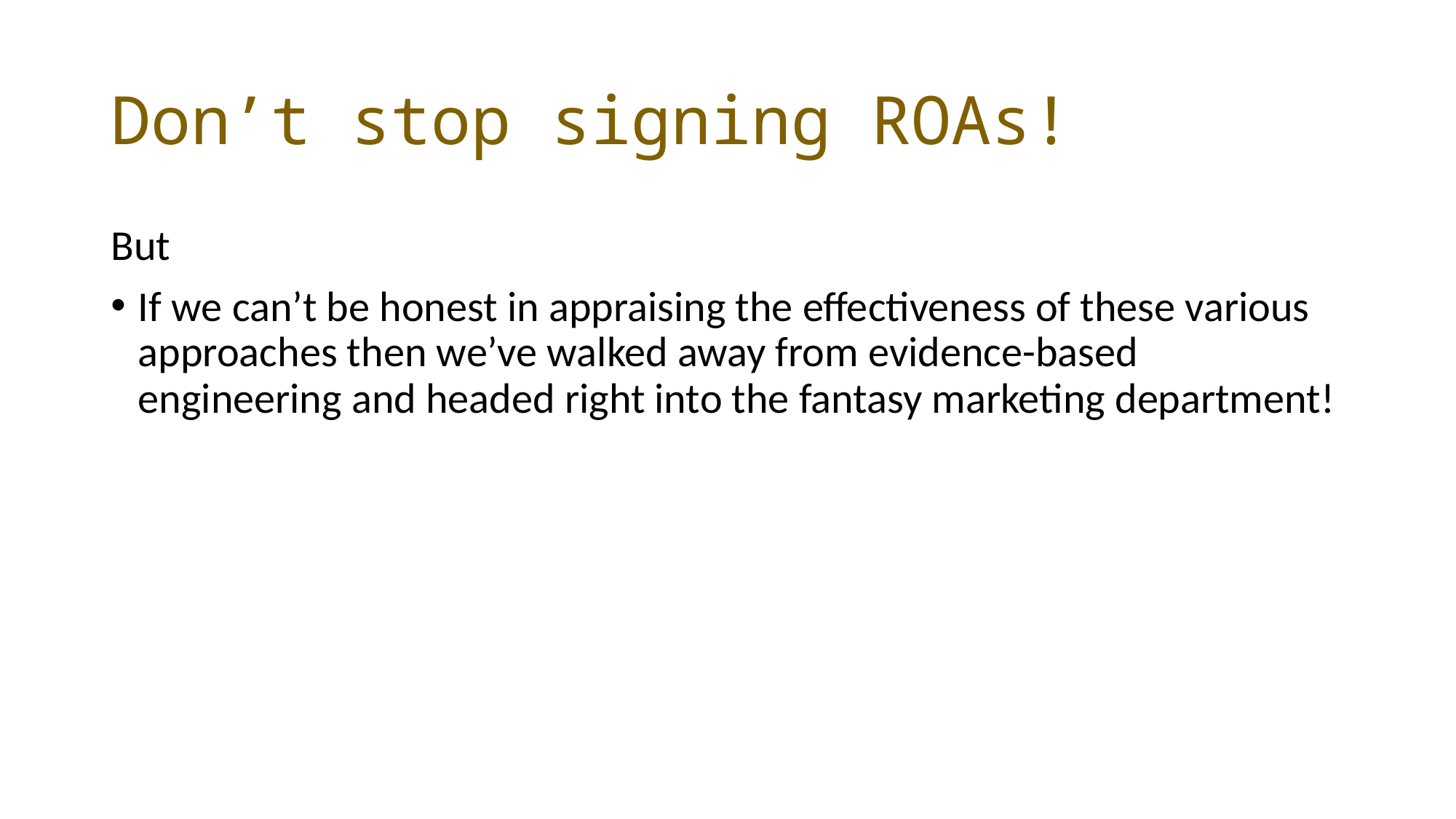

# Don’t stop signing ROAs!
But
If we can’t be honest in appraising the effectiveness of these various approaches then we’ve walked away from evidence-based engineering and headed right into the fantasy marketing department!